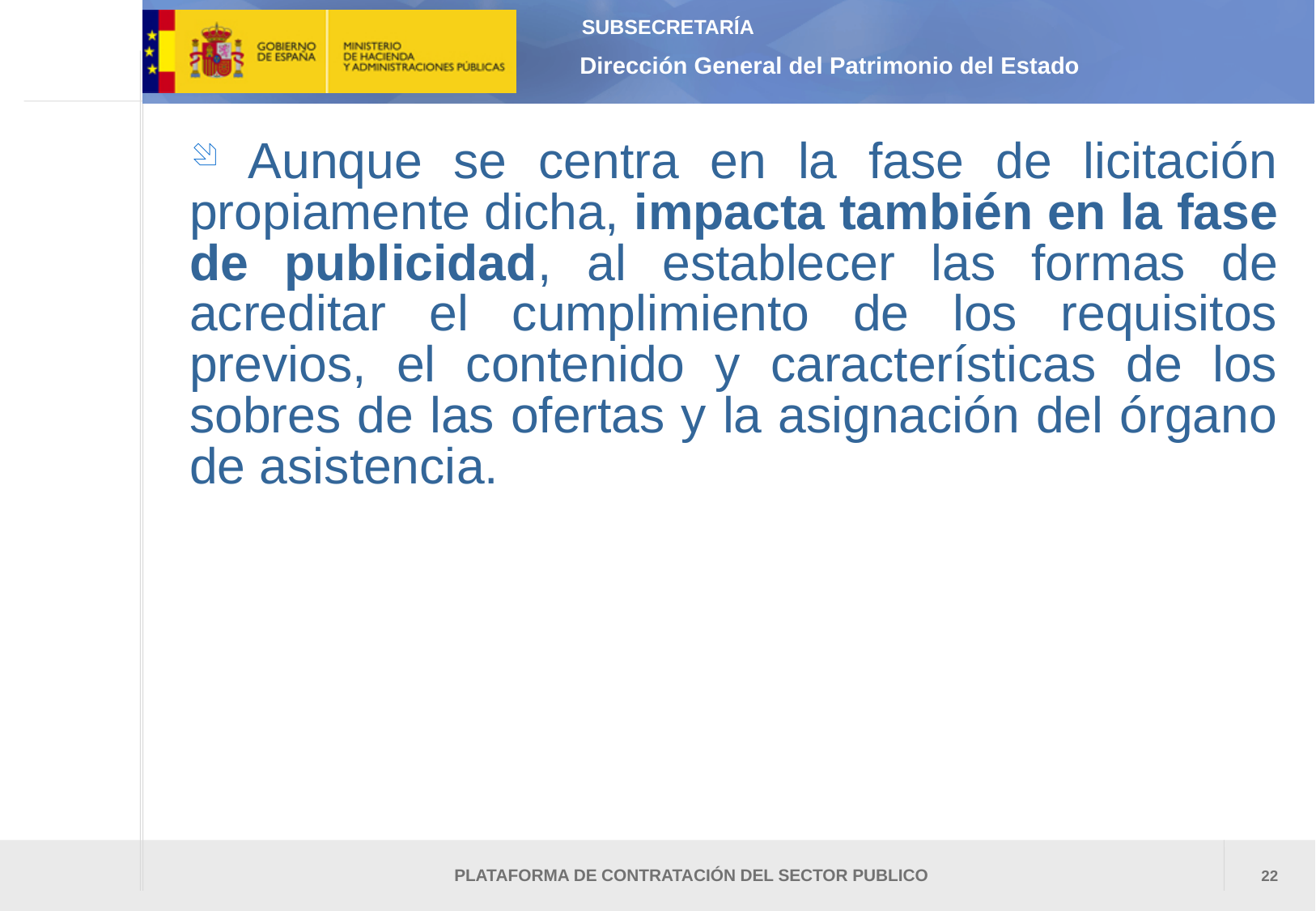

Aunque se centra en la fase de licitación propiamente dicha, impacta también en la fase de publicidad, al establecer las formas de acreditar el cumplimiento de los requisitos previos, el contenido y características de los sobres de las ofertas y la asignación del órgano de asistencia.